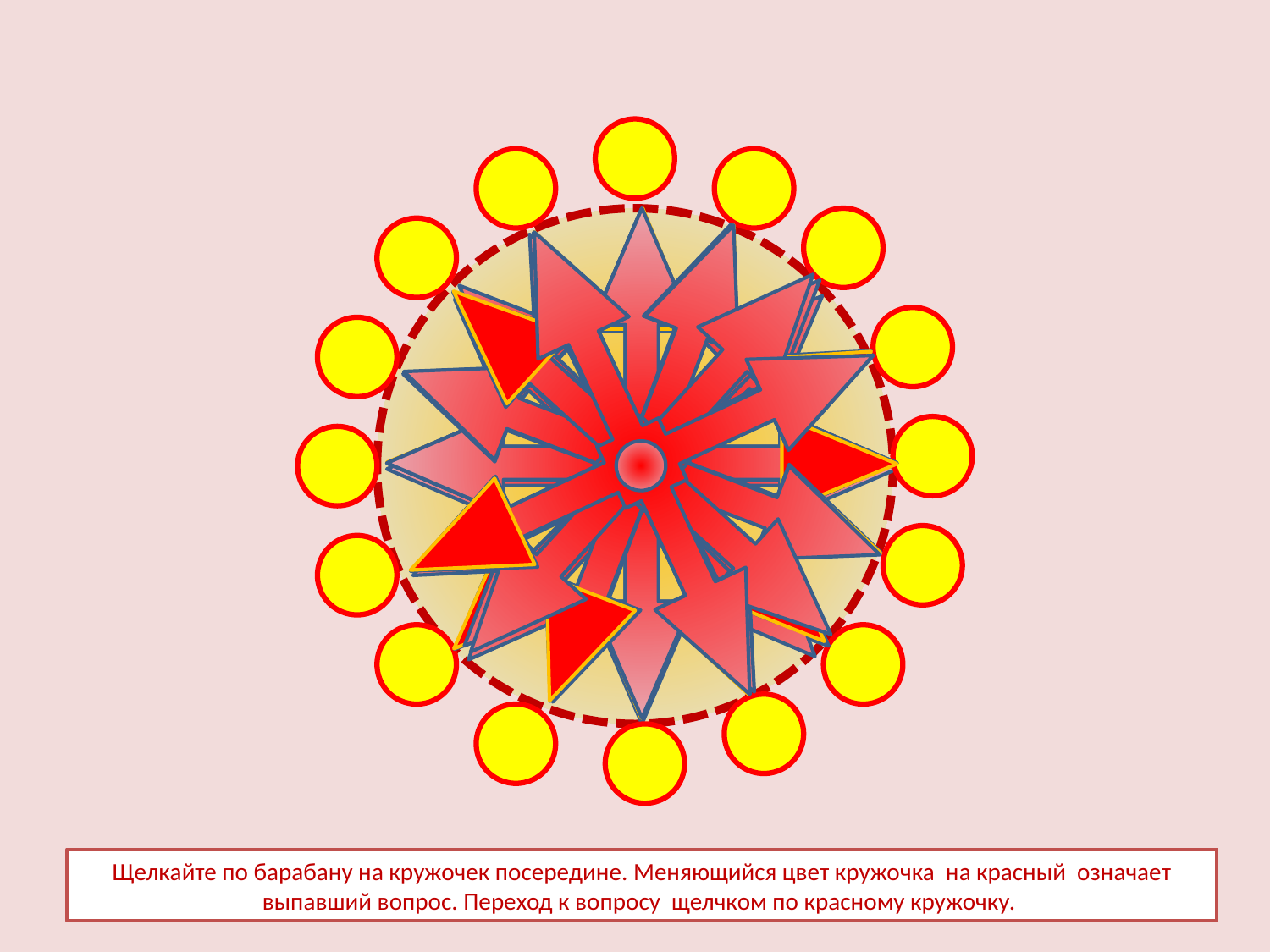

Щелкайте по барабану на кружочек посередине. Меняющийся цвет кружочка  на красный  означает выпавший вопрос. Переход к вопросу  щелчком по красному кружочку.